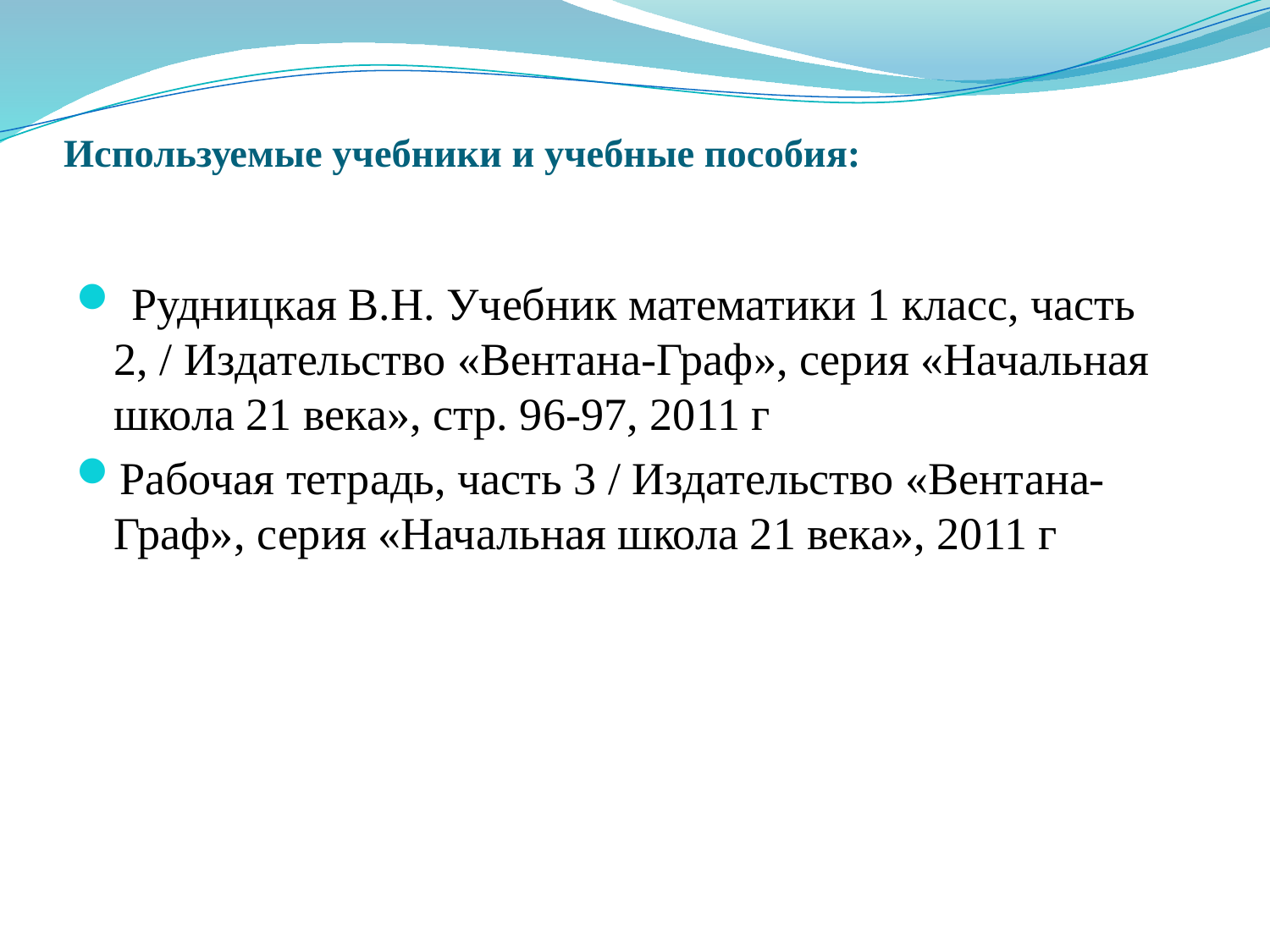

# Используемые учебники и учебные пособия:
 Рудницкая В.Н. Учебник математики 1 класс, часть 2, / Издательство «Вентана-Граф», серия «Начальная школа 21 века», стр. 96-97, 2011 г
Рабочая тетрадь, часть 3 / Издательство «Вентана-Граф», серия «Начальная школа 21 века», 2011 г